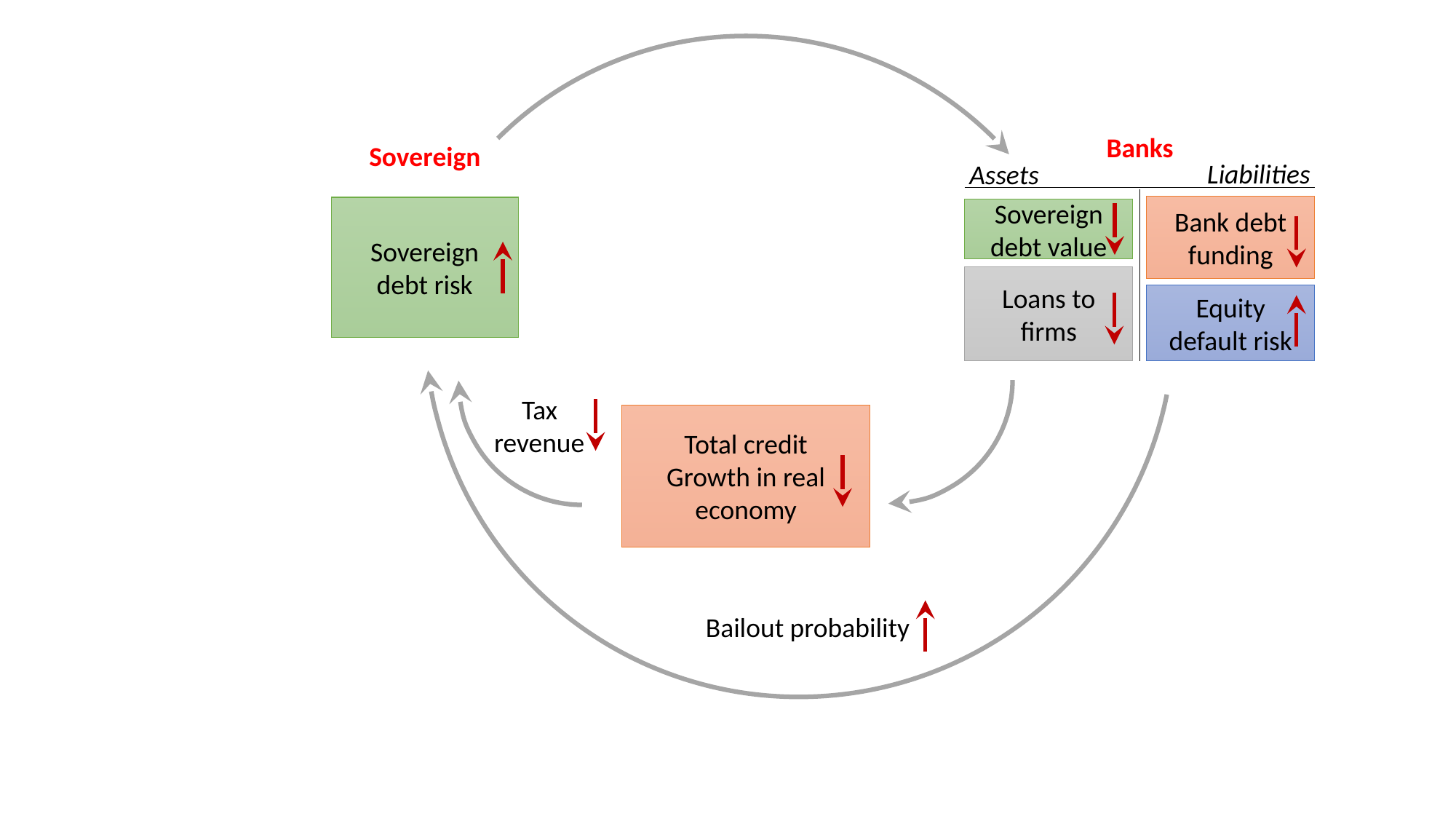

Banks
Liabilities
Assets
Bank debt funding
Sovereign debt value
Loans to firms
Equity default risk
Sovereign debt risk

Tax revenue
Total credit
Growth in real economy
Bailout probability
Sovereign